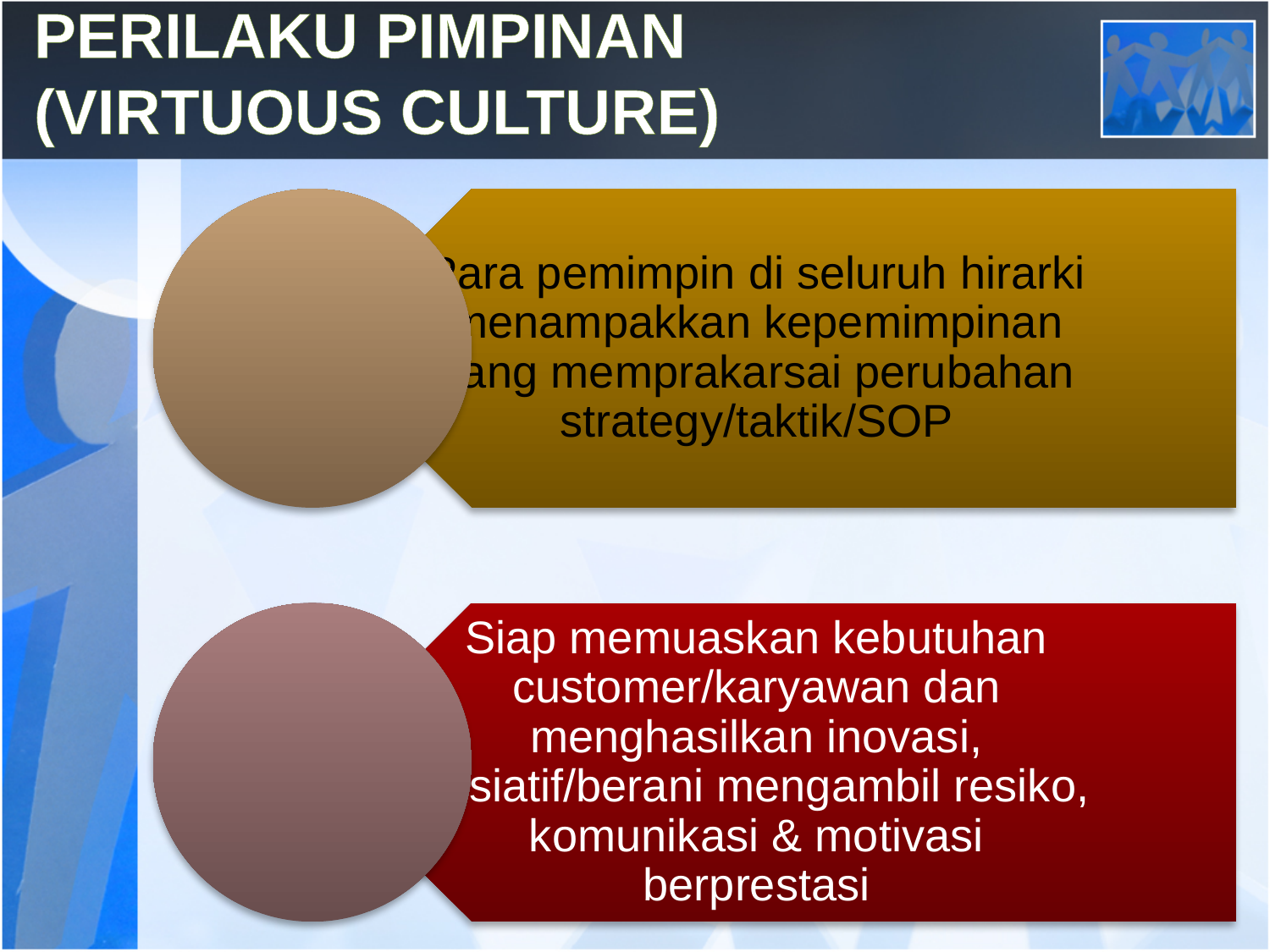

# PERILAKU pimpinan (virtuous culture)
Para pemimpin di seluruh hirarki menampakkan kepemimpinan yang memprakarsai perubahan strategy/taktik/SOP
Siap memuaskan kebutuhan customer/karyawan dan menghasilkan inovasi, inisiatif/berani mengambil resiko, komunikasi & motivasi berprestasi